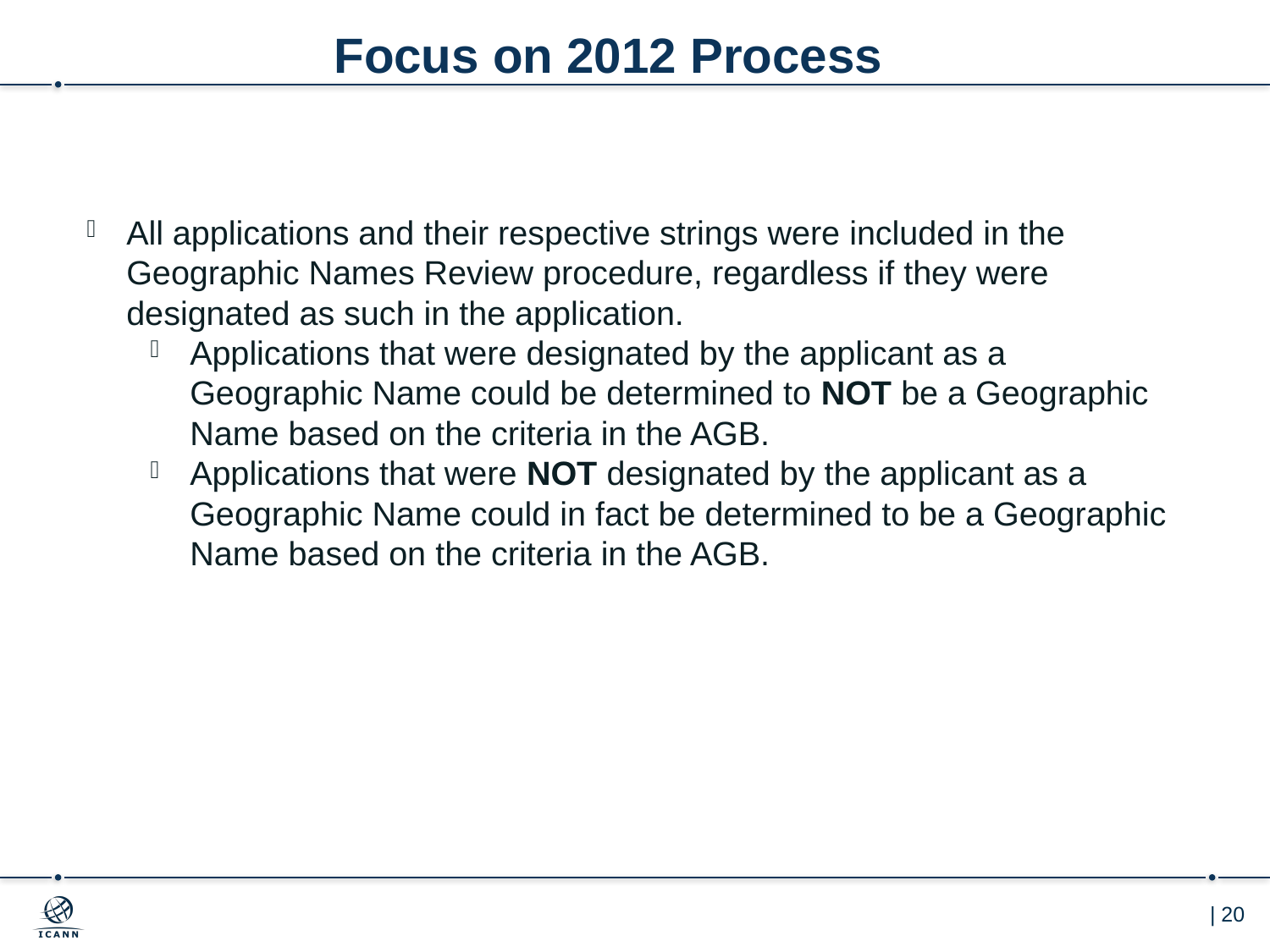

# Focus on 2012 Process

All applications and their respective strings were included in the Geographic Names Review procedure, regardless if they were designated as such in the application.
Applications that were designated by the applicant as a Geographic Name could be determined to NOT be a Geographic Name based on the criteria in the AGB.
Applications that were NOT designated by the applicant as a Geographic Name could in fact be determined to be a Geographic Name based on the criteria in the AGB.